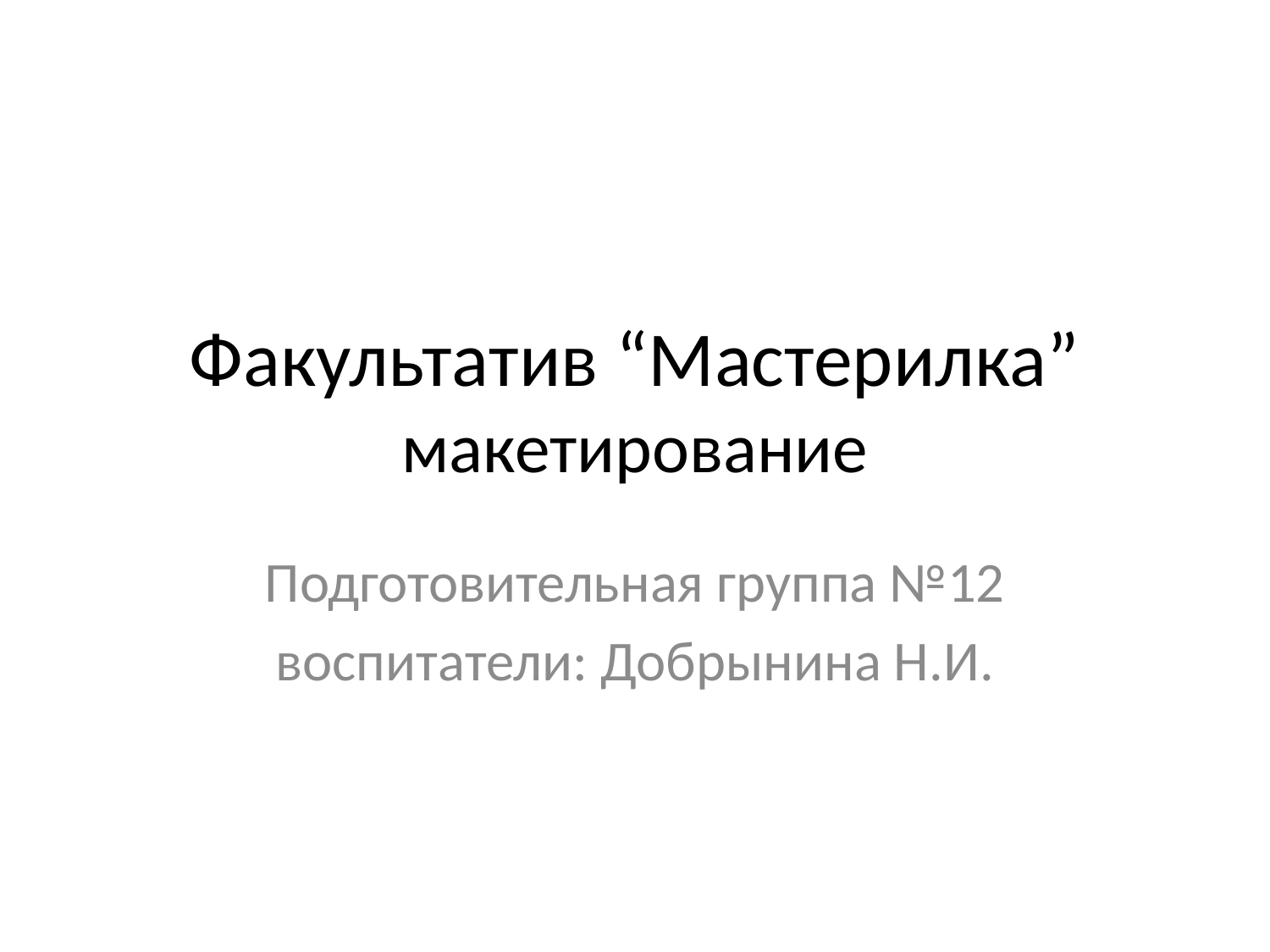

# Факультатив “Мастерилка” макетирование
Подготовительная группа №12
воспитатели: Добрынина Н.И.